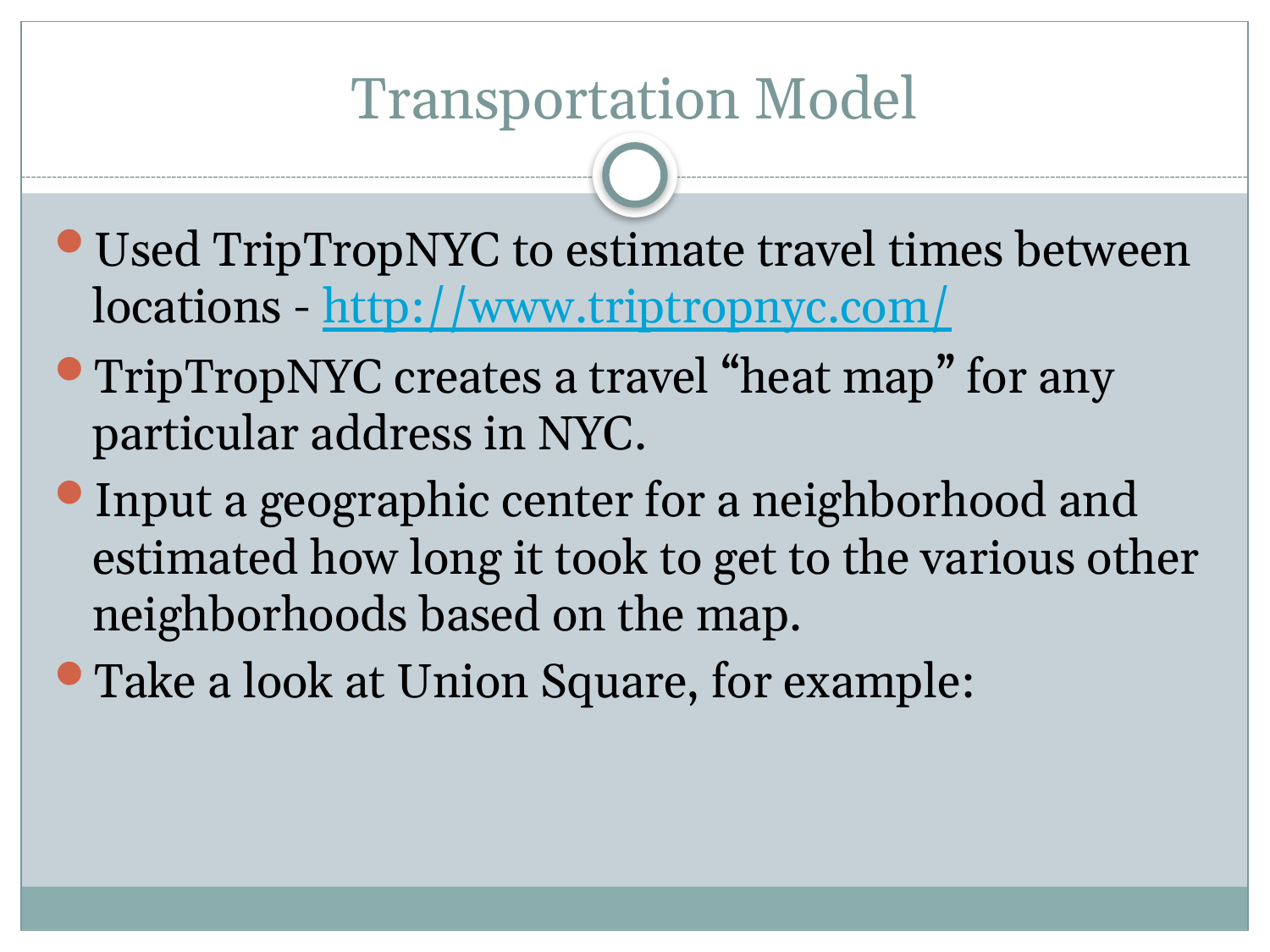

# Transportation Model
Used TripTropNYC to estimate travel times between locations - http://www.triptropnyc.com/
TripTropNYC creates a travel “heat map” for any particular address in NYC.
Input a geographic center for a neighborhood and estimated how long it took to get to the various other neighborhoods based on the map.
Take a look at Union Square, for example: